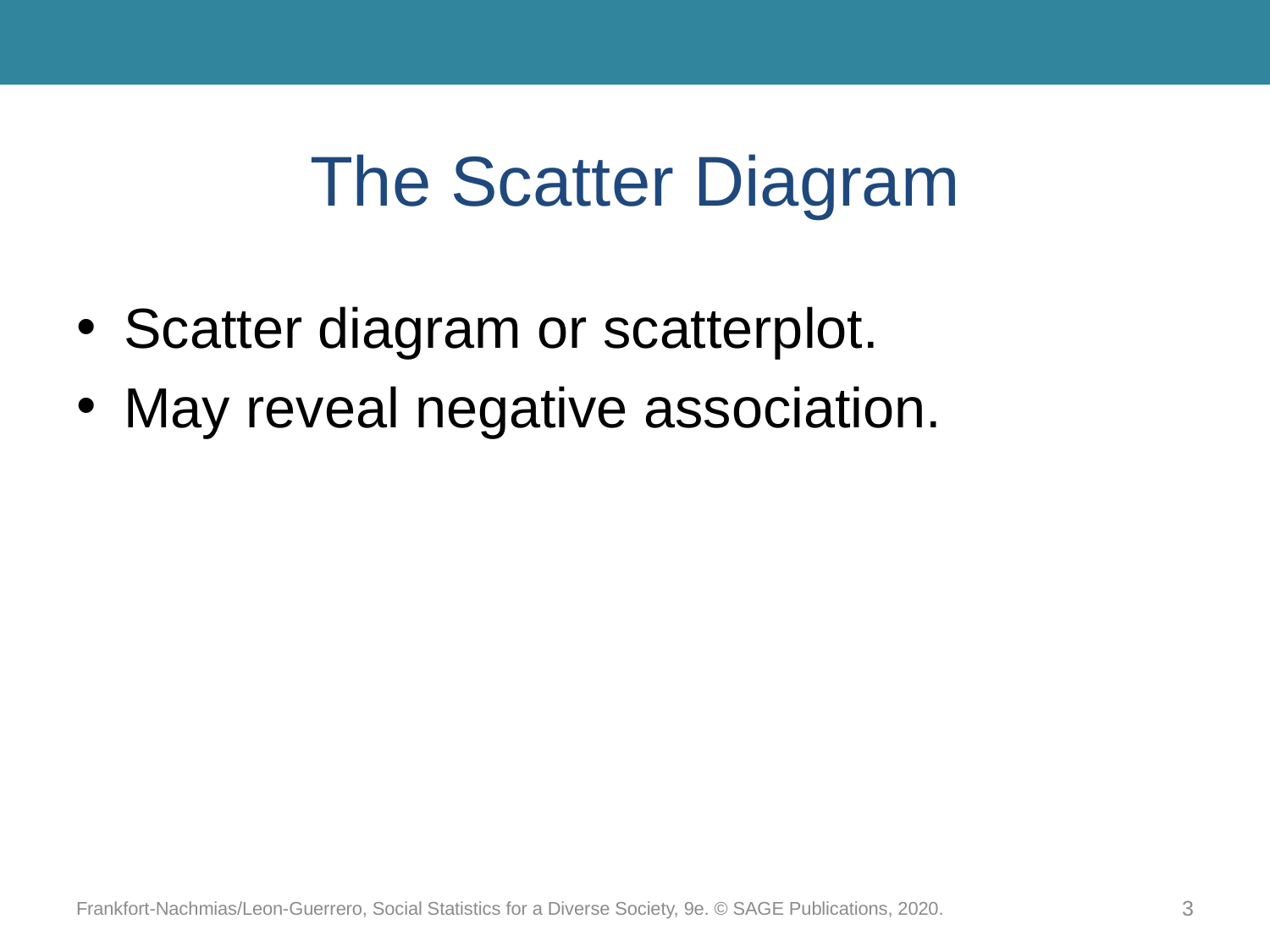

# The Scatter Diagram
Scatter diagram or scatterplot.
May reveal negative association.
Frankfort-Nachmias/Leon-Guerrero, Social Statistics for a Diverse Society, 9e. © SAGE Publications, 2020.
3